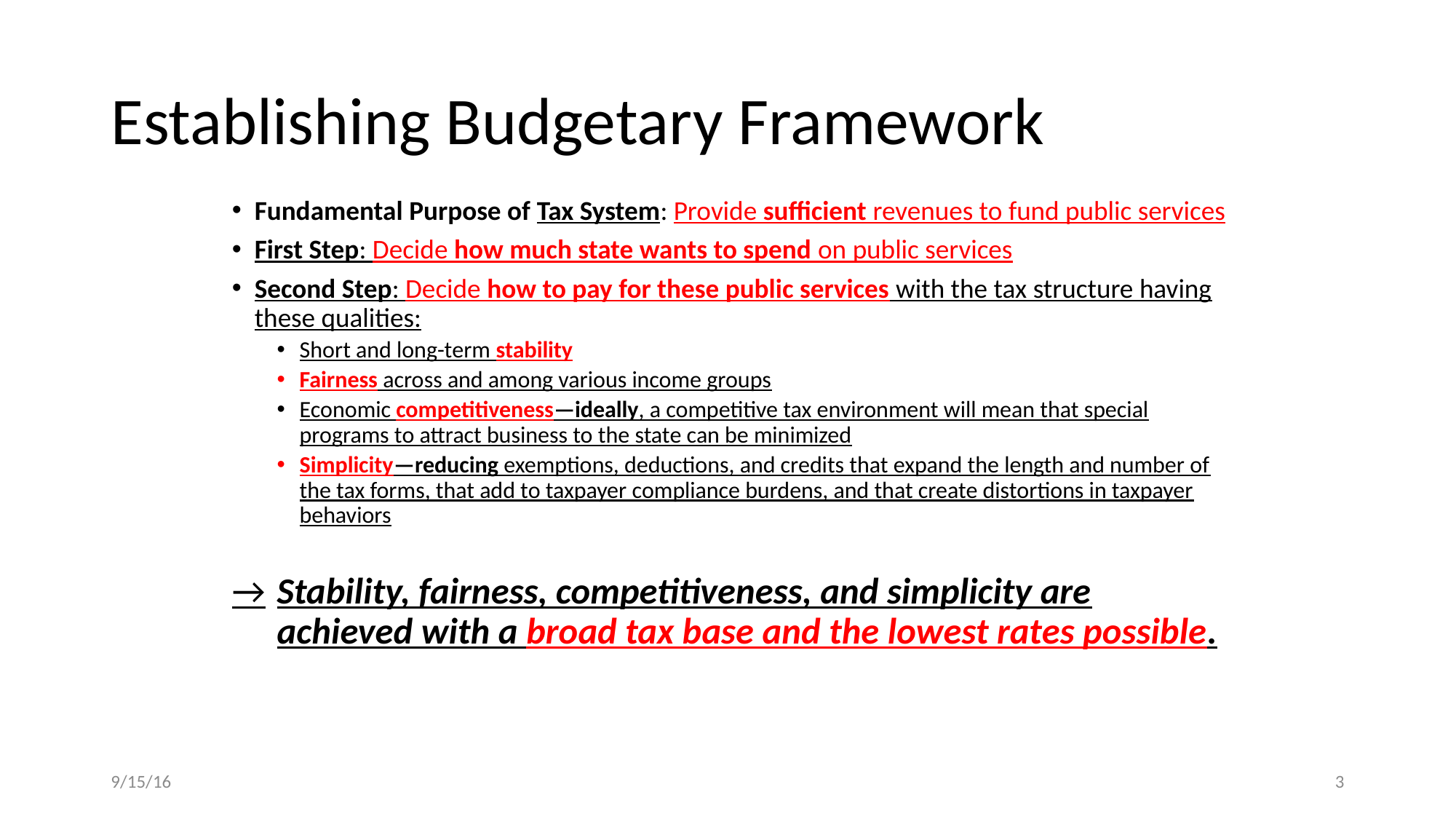

# Establishing Budgetary Framework
Fundamental Purpose of Tax System: Provide sufficient revenues to fund public services
First Step: Decide how much state wants to spend on public services
Second Step: Decide how to pay for these public services with the tax structure having these qualities:
Short and long-term stability
Fairness across and among various income groups
Economic competitiveness—ideally, a competitive tax environment will mean that special programs to attract business to the state can be minimized
Simplicity—reducing exemptions, deductions, and credits that expand the length and number of the tax forms, that add to taxpayer compliance burdens, and that create distortions in taxpayer behaviors

→	Stability, fairness, competitiveness, and simplicity are achieved with a broad tax base and the lowest rates possible.

9/15/16
3